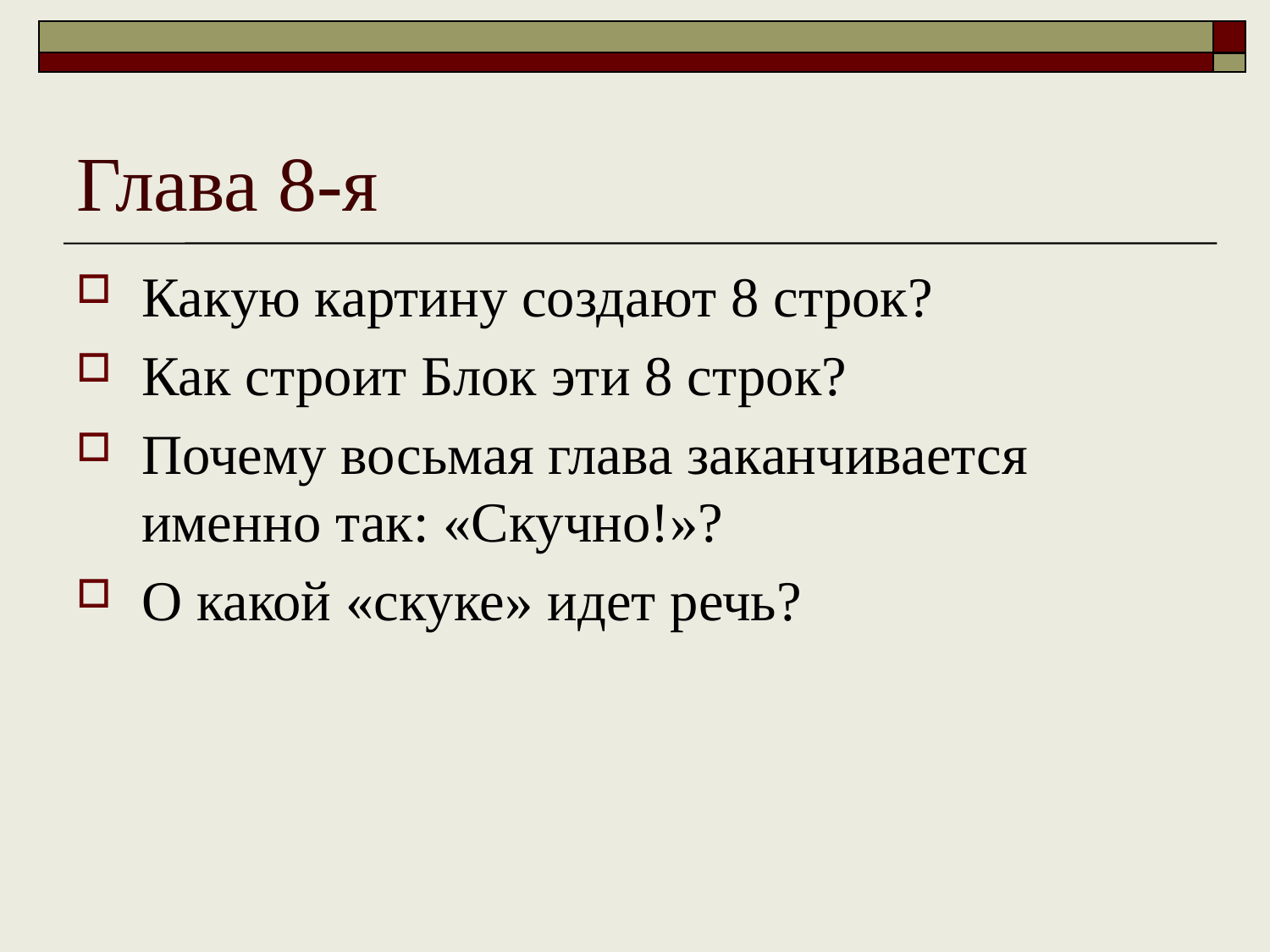

# Глава 8-я
Какую картину создают 8 строк?
Как строит Блок эти 8 строк?
Почему восьмая глава заканчивается именно так: «Скучно!»?
О какой «скуке» идет речь?